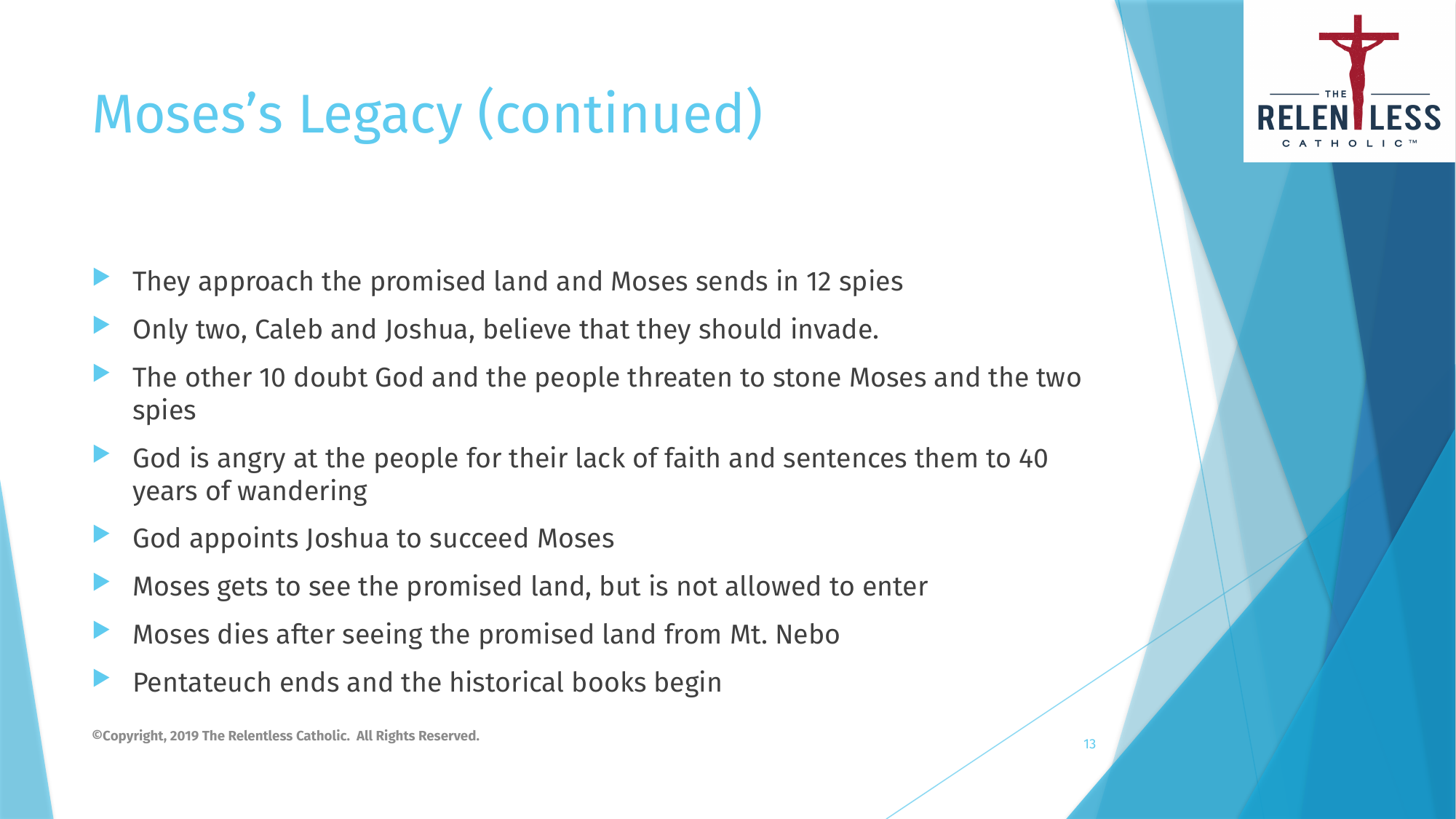

# Moses’s Legacy (continued)
They approach the promised land and Moses sends in 12 spies
Only two, Caleb and Joshua, believe that they should invade.
The other 10 doubt God and the people threaten to stone Moses and the two spies
God is angry at the people for their lack of faith and sentences them to 40 years of wandering
God appoints Joshua to succeed Moses
Moses gets to see the promised land, but is not allowed to enter
Moses dies after seeing the promised land from Mt. Nebo
Pentateuch ends and the historical books begin
©Copyright, 2019 The Relentless Catholic.  All Rights Reserved.

13